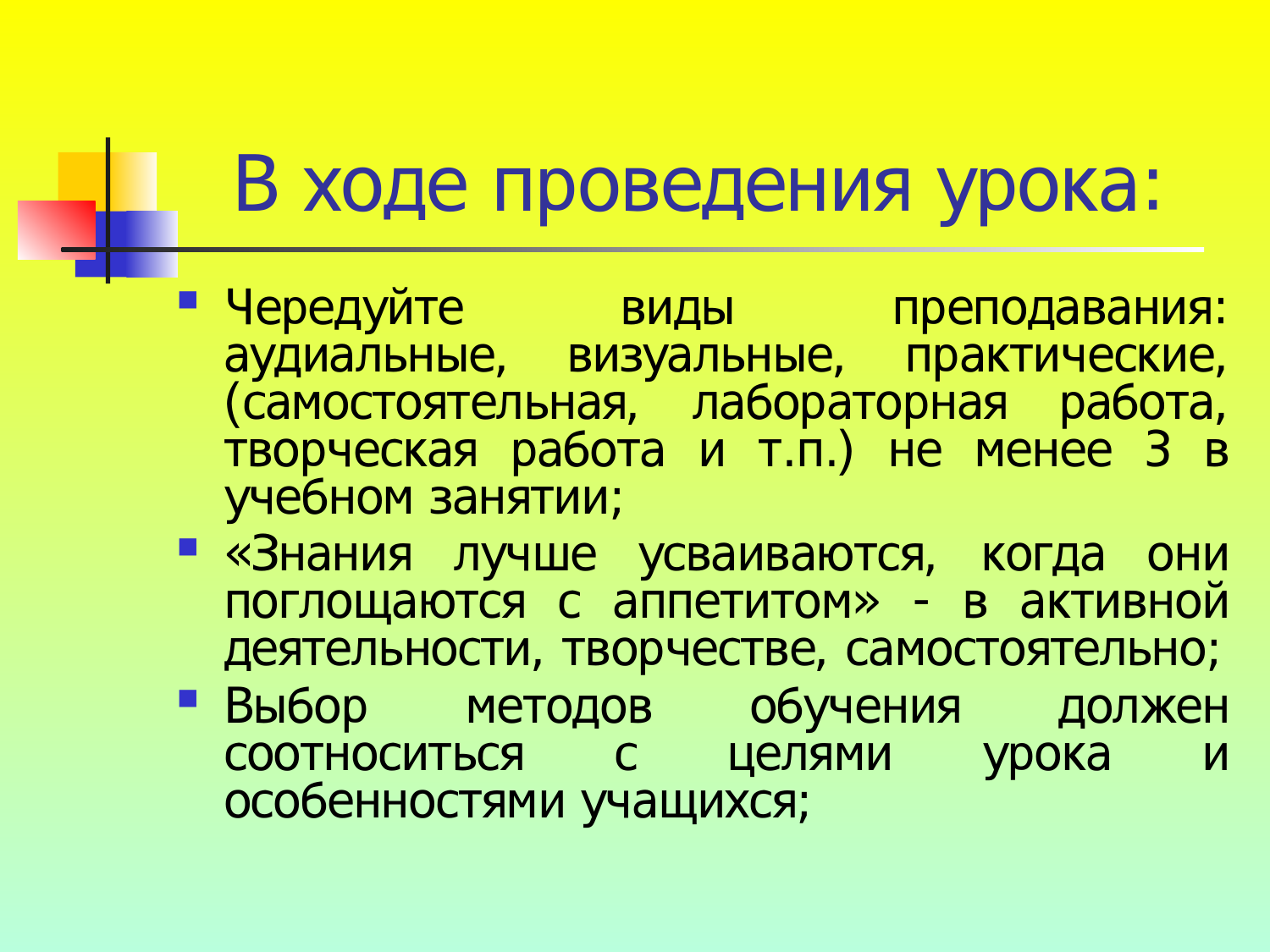

# В ходе проведения урока:
Чередуйте виды преподавания: аудиальные, визуальные, практические, (самостоятельная, лабораторная работа, творческая работа и т.п.) не менее 3 в учебном занятии;
«Знания лучше усваиваются, когда они поглощаются с аппетитом» - в активной деятельности, творчестве, самостоятельно;
Выбор методов обучения должен соотноситься с целями урока и особенностями учащихся;